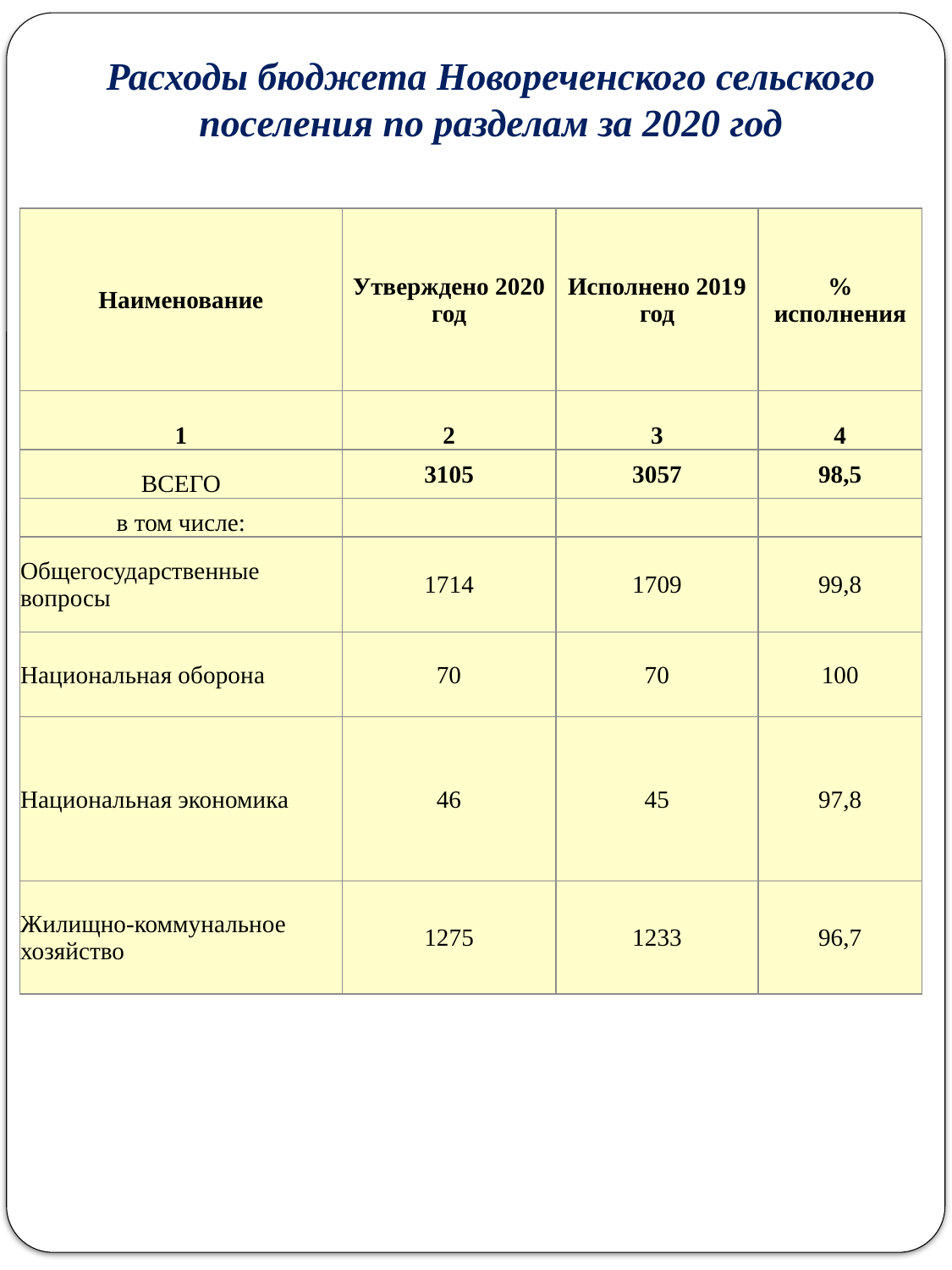

Расходы бюджета Новореченского сельского поселения по разделам за 2020 год
(тыс. рублей)
| Наименование | Утверждено 2020 год | Исполнено 2019 год | % исполнения |
| --- | --- | --- | --- |
| 1 | 2 | 3 | 4 |
| ВСЕГО | 3105 | 3057 | 98,5 |
| в том числе: |  |  |  |
| Общегосударственные вопросы | 1714 | 1709 | 99,8 |
| Национальная оборона | 70 | 70 | 100 |
| Национальная экономика | 46 | 45 | 97,8 |
| Жилищно-коммунальное хозяйство | 1275 | 1233 | 96,7 |